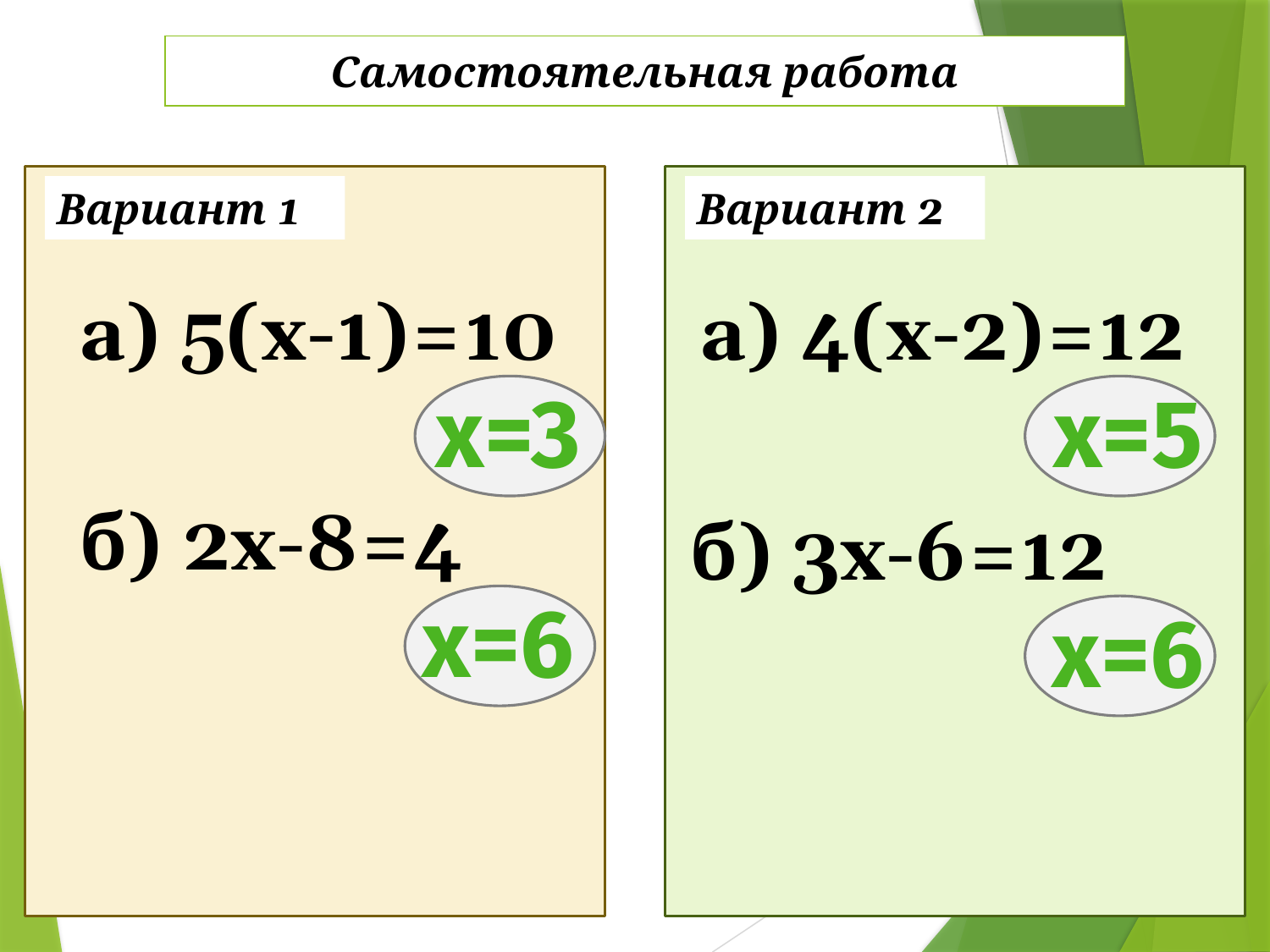

Самостоятельная работа

Вариант 1
Вариант 2
a) 5(x-1)=10
a) 4(x-2)=12
x=3
x=5

б) 2x-8=4
б) 3x-6=12
x=6

x=6